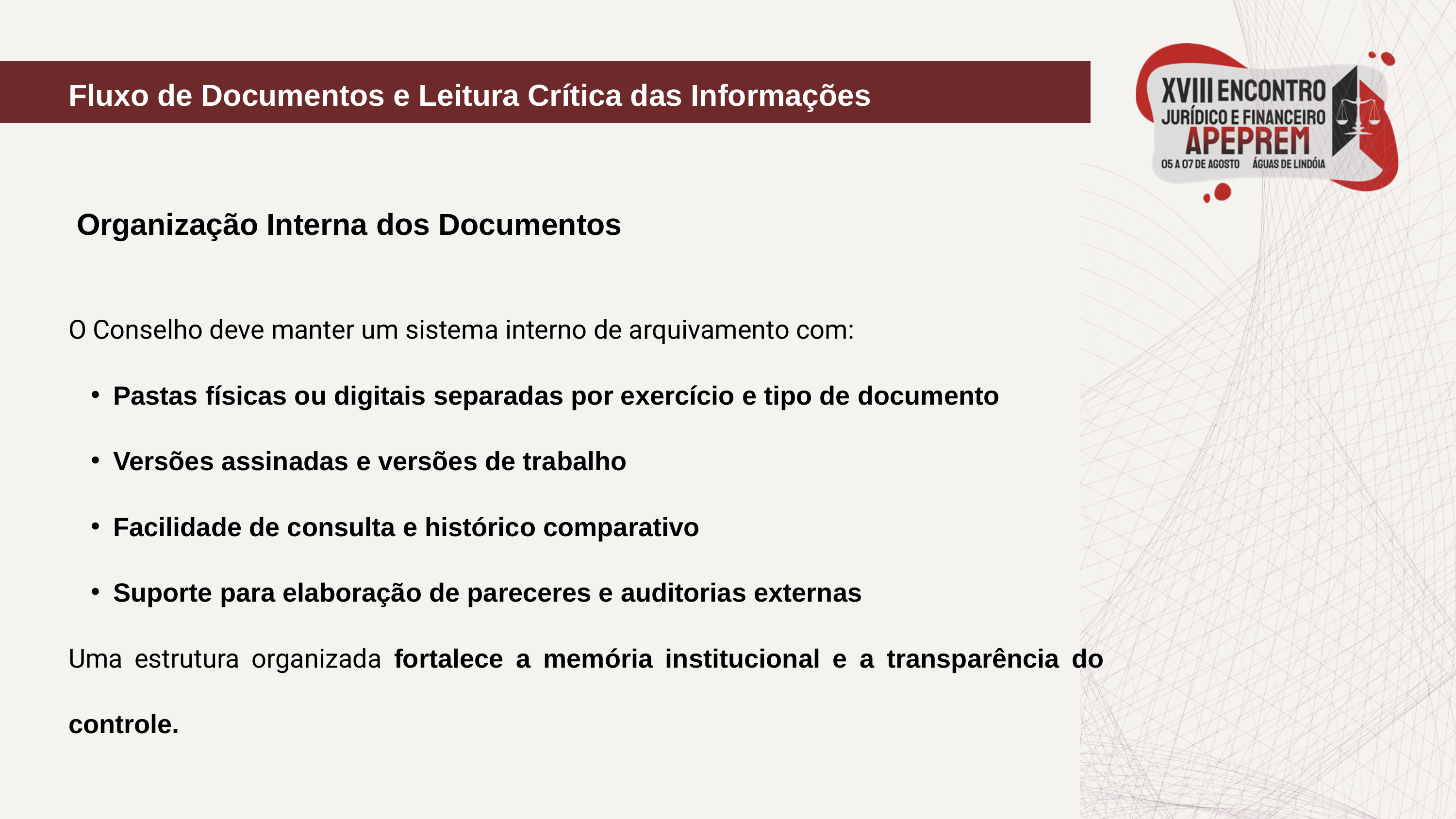

Fluxo de Documentos e Leitura Crítica das Informações
 Organização Interna dos Documentos
O Conselho deve manter um sistema interno de arquivamento com:
Pastas físicas ou digitais separadas por exercício e tipo de documento
Versões assinadas e versões de trabalho
Facilidade de consulta e histórico comparativo
Suporte para elaboração de pareceres e auditorias externas
Uma estrutura organizada fortalece a memória institucional e a transparência do controle.